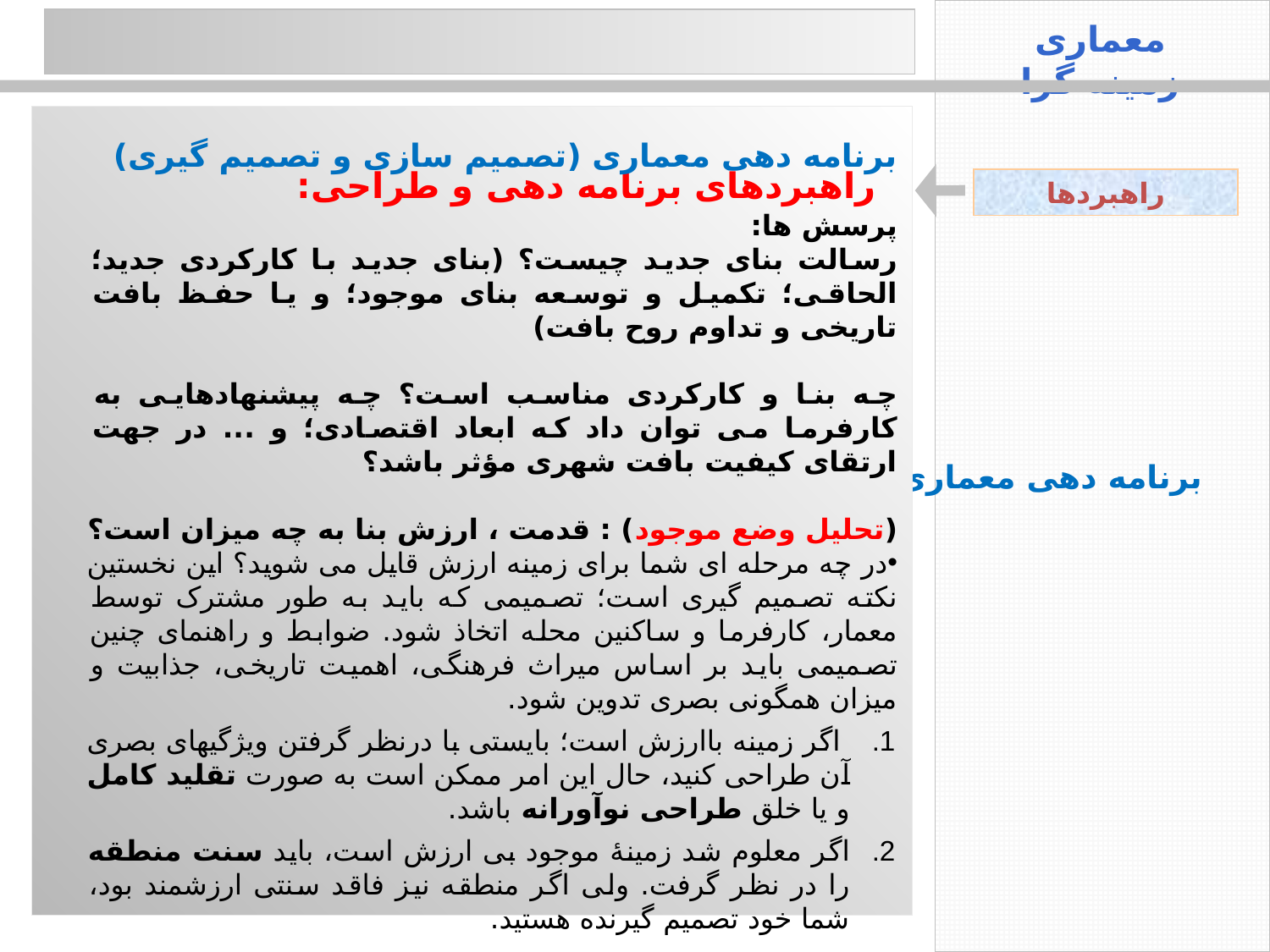

برنامه دهی معماری

معماری زمینه گرا

راهبردهای برنامه دهی و طراحی:

راهبردها

برنامه دهی معماری (تصمیم سازی و تصمیم گیری)

پرسش ها:
رسالت بنای جدید چیست؟ (بنای جدید با کارکردی جدید؛ الحاقی؛ تکمیل و توسعه بنای موجود؛ و یا حفظ بافت تاریخی و تداوم روح بافت)

چه بنا و کارکردی مناسب است؟ چه پیشنهادهایی به کارفرما می توان داد که ابعاد اقتصادی؛ و ... در جهت ارتقای کیفیت بافت شهری مؤثر باشد؟

(تحلیل وضع موجود) : قدمت ، ارزش بنا به چه میزان است؟
در چه مرحله ای شما برای زمینه ارزش قایل می شوید؟ این نخستین نکته تصمیم گیری است؛ تصمیمی که باید به طور مشترک توسط معمار، کارفرما و ساکنین محله اتخاذ شود. ضوابط و راهنمای چنین تصمیمی باید بر اساس میراث فرهنگی، اهمیت تاریخی، جذابیت و میزان همگونی بصری تدوین شود.
 اگر زمینه باارزش است؛ بایستی با درنظر گرفتن ویژگیهای بصری آن طراحی کنید، حال این امر ممکن است به صورت تقلید کامل و یا خلق طراحی نوآورانه باشد.
اگر معلوم شد زمینۀ موجود بی ارزش است، باید سنت منطقه را در نظر گرفت. ولی اگر منطقه نیز فاقد سنتی ارزشمند بود، شما خود تصمیم گیرنده هستید.

بررسی و تحلیل  ویژگیهای بافت و زمینه موجود

11